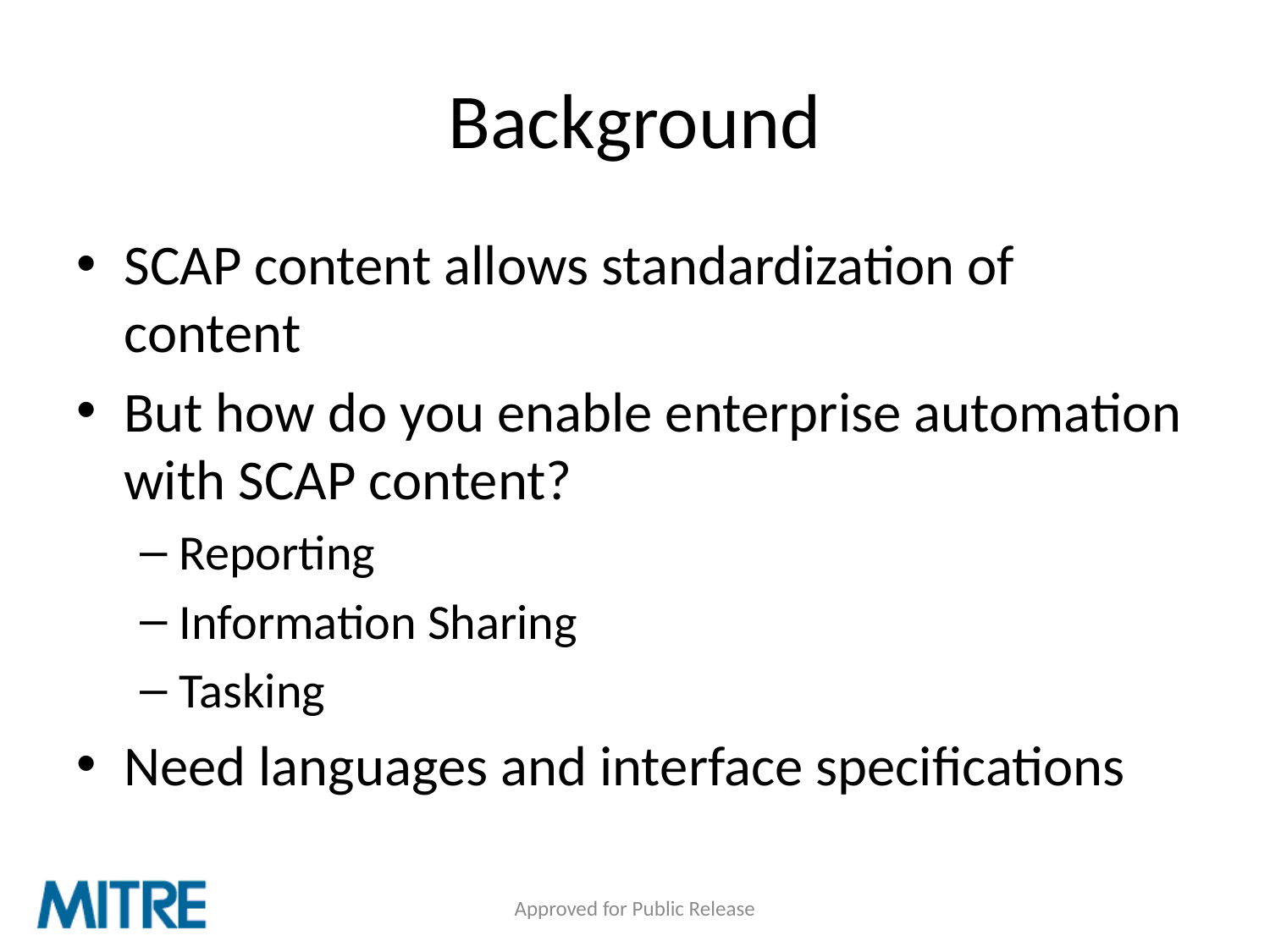

# Background
SCAP content allows standardization of content
But how do you enable enterprise automation with SCAP content?
Reporting
Information Sharing
Tasking
Need languages and interface specifications

Approved for Public Release